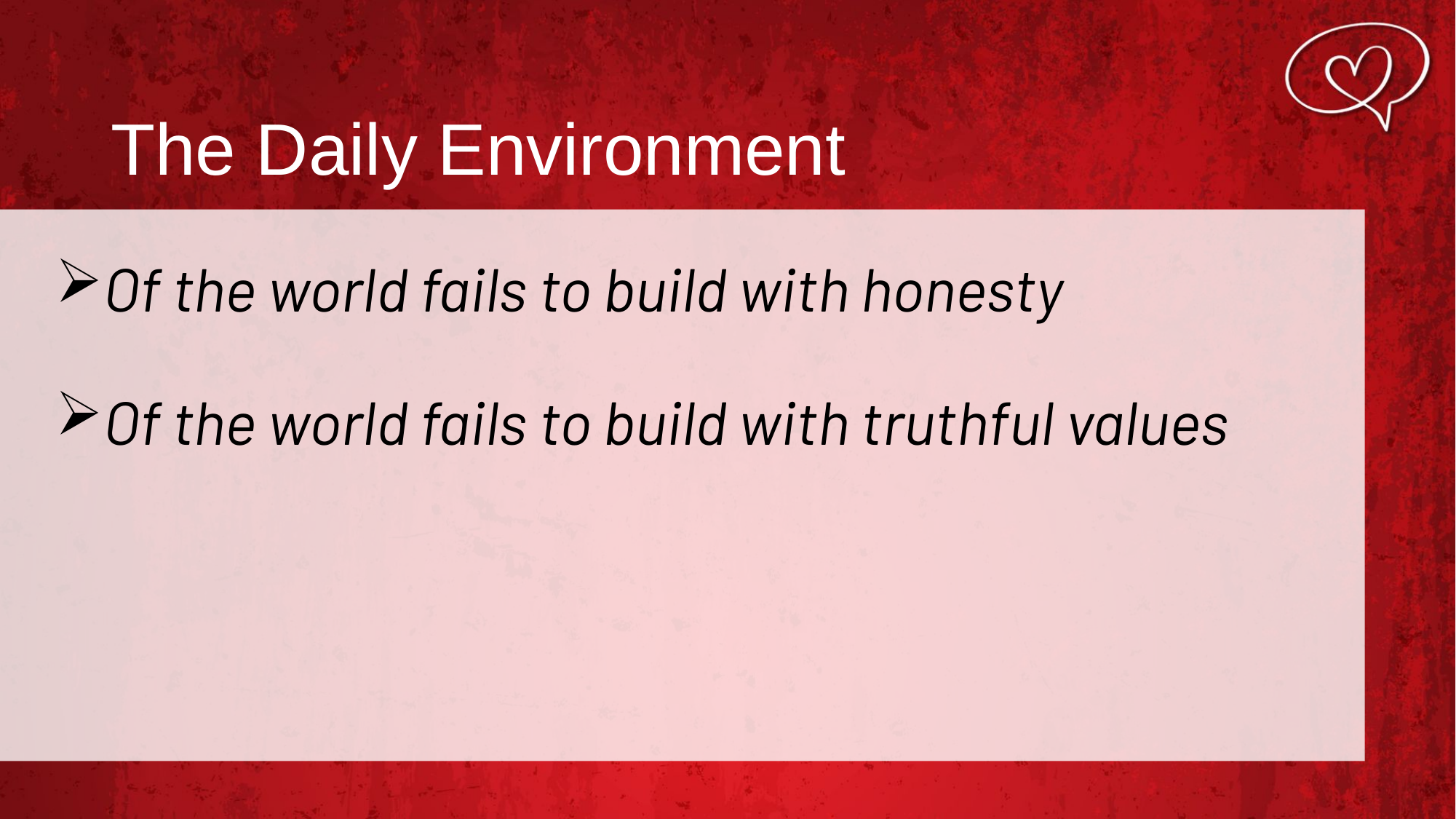

# The Daily Environment
Of the world fails to build with honesty
Of the world fails to build with truthful values